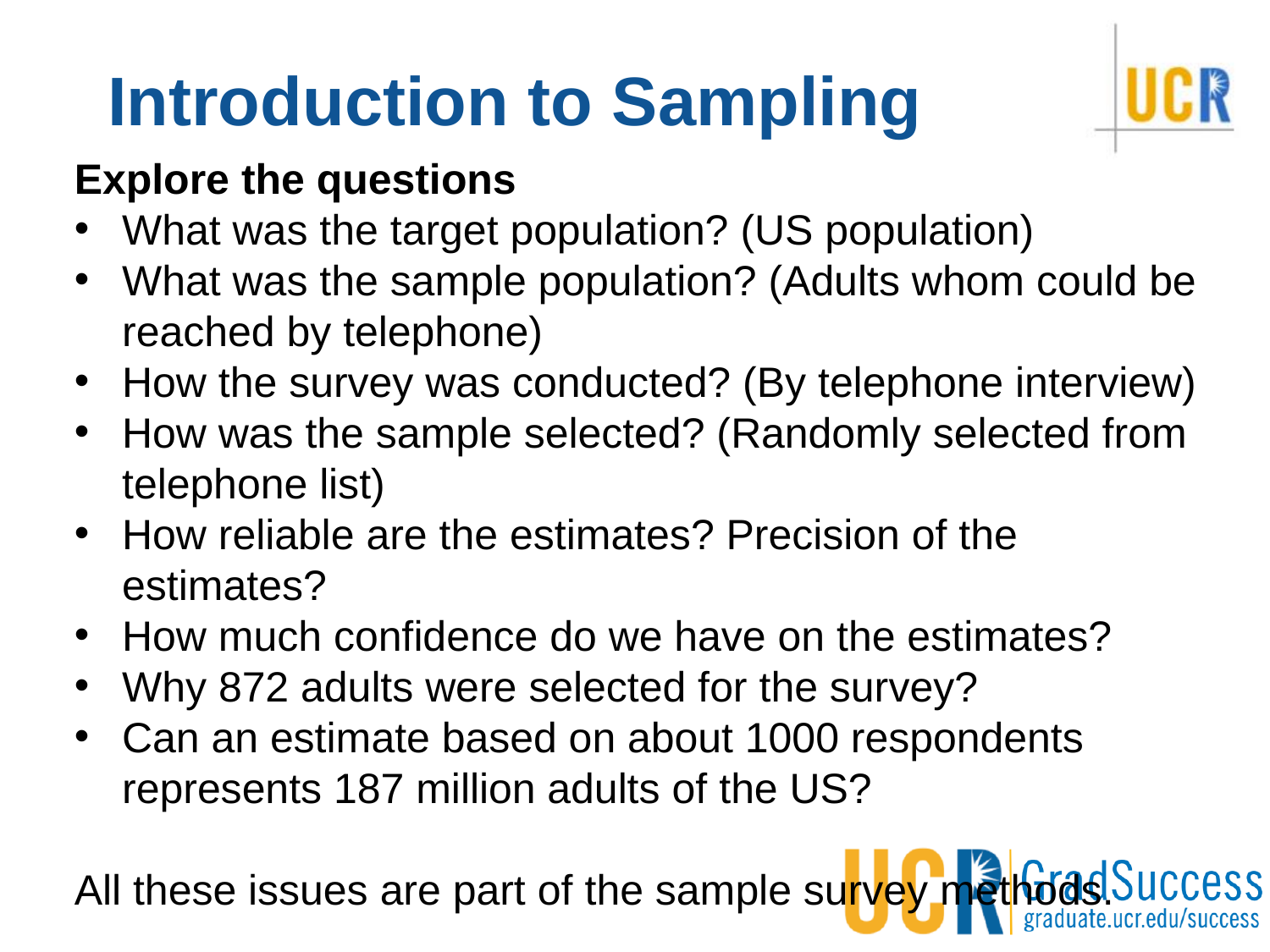

# Introduction to Sampling
Explore the questions
What was the target population? (US population)
What was the sample population? (Adults whom could be reached by telephone)
How the survey was conducted? (By telephone interview)
How was the sample selected? (Randomly selected from telephone list)
How reliable are the estimates? Precision of the estimates?
How much confidence do we have on the estimates?
Why 872 adults were selected for the survey?
Can an estimate based on about 1000 respondents represents 187 million adults of the US?

All these issues are part of the sample survey methods.